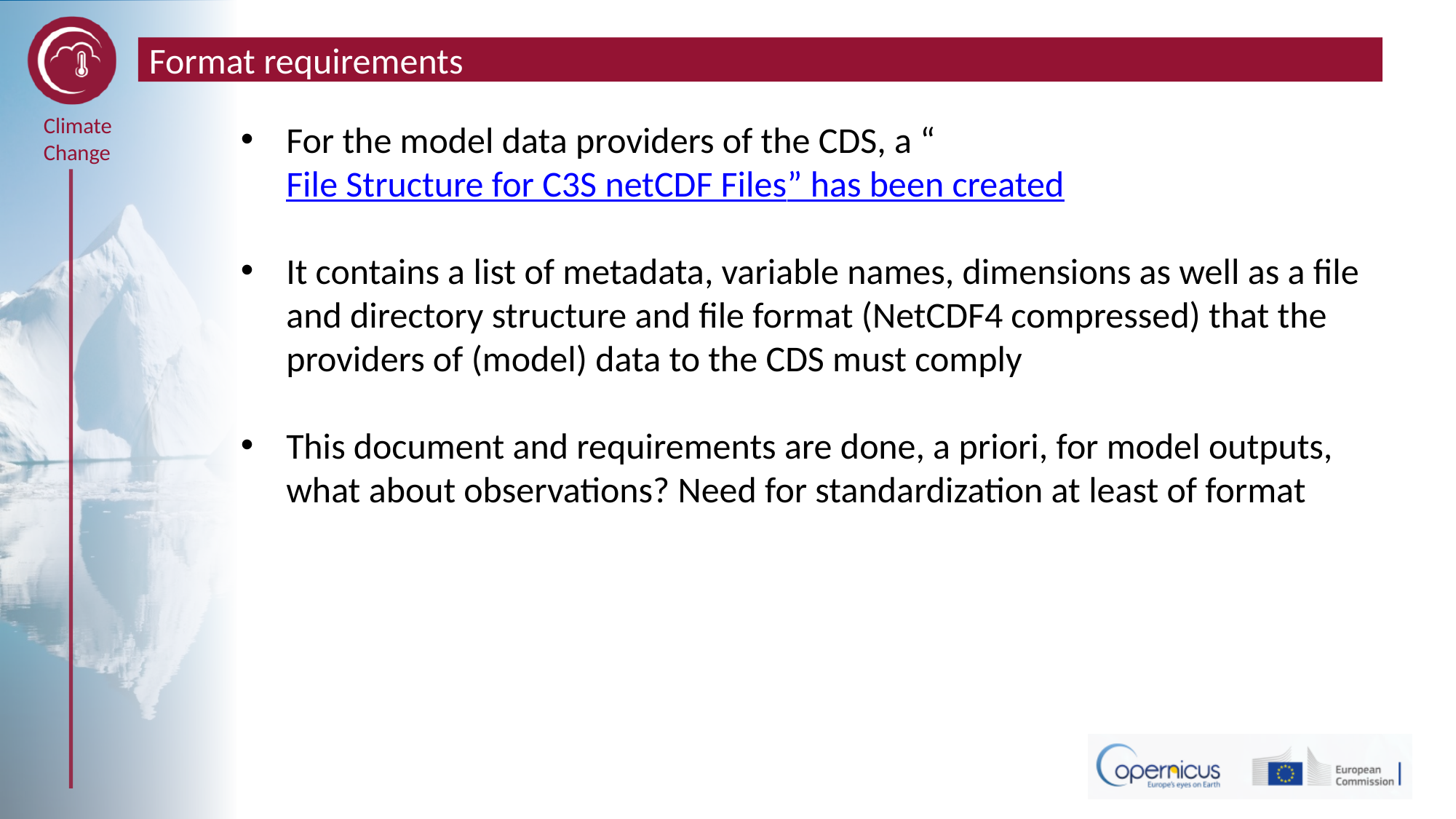

# Format requirements
For the model data providers of the CDS, a “File Structure for C3S netCDF Files” has been created

It contains a list of metadata, variable names, dimensions as well as a file and directory structure and file format (NetCDF4 compressed) that the providers of (model) data to the CDS must comply

This document and requirements are done, a priori, for model outputs, what about observations? Need for standardization at least of format